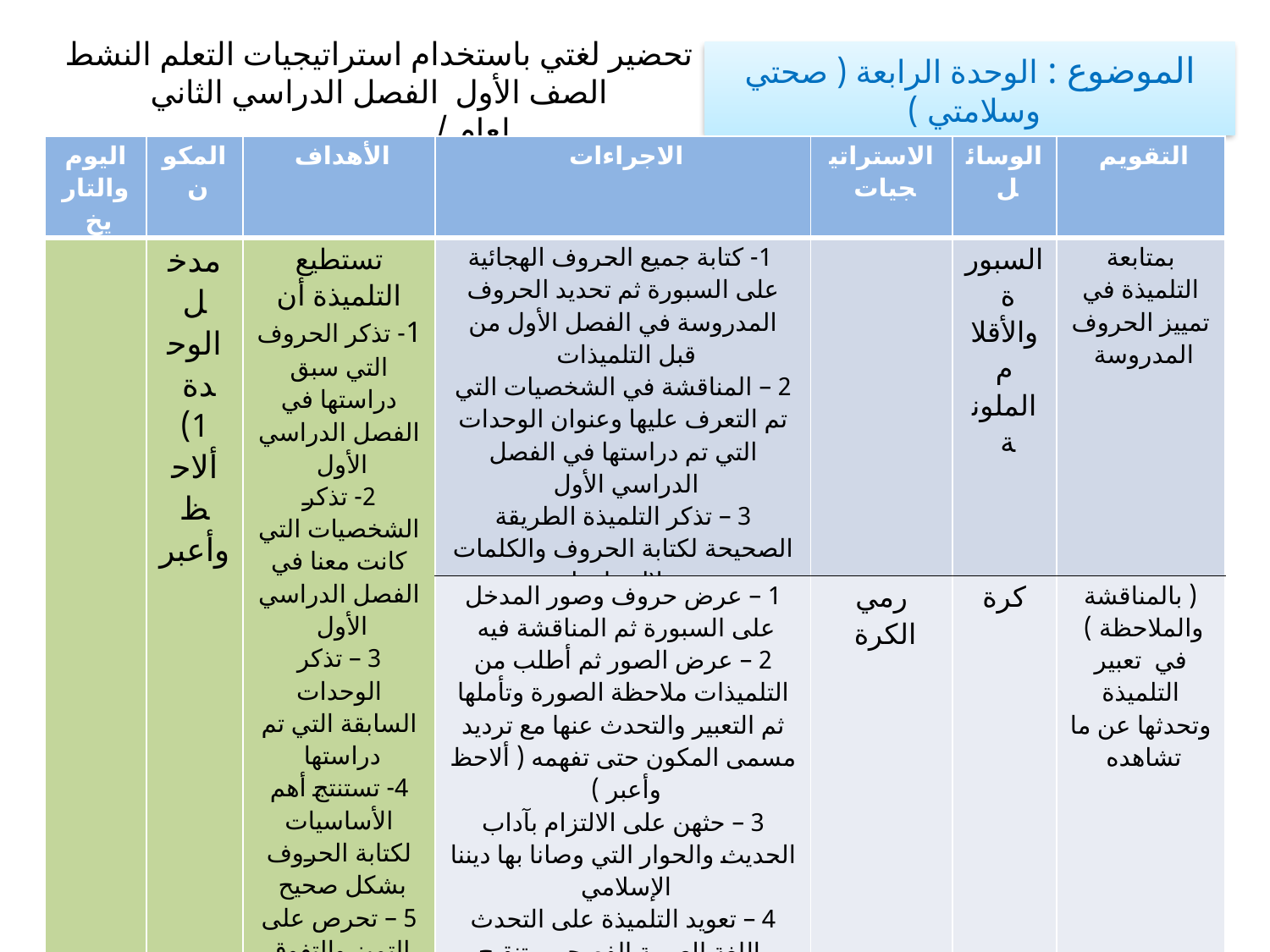

تحضير لغتي باستخدام استراتيجيات التعلم النشط
الصف الأول  الفصل الدراسي الثاني  لعام / ......................

الموضوع : الوحدة الرابعة ( صحتي وسلامتي )
| اليوم والتاريخ | المكون | الأهداف | الاجراءات | الاستراتيجيات | الوسائل | التقويم |
| --- | --- | --- | --- | --- | --- | --- |
|  | مدخل الوحدة 1) ألاحظ وأعبر | تستطيع التلميذة أن 1- تذكر الحروف التي سبق دراستها في الفصل الدراسي الأول 2- تذكر الشخصيات التي كانت معنا في الفصل الدراسي الأول 3 – تذكر الوحدات السابقة التي تم دراستها 4- تستنتج أهم الأساسيات لكتابة الحروف بشكل صحيح 5 – تحرص على التميز والتفوق مع بداية الدراسة 6 – تستنتج عنوان الوحدة ( صحتي وسلامتي ) | 1- كتابة جميع الحروف الهجائية على السبورة ثم تحديد الحروف المدروسة في الفصل الأول من قبل التلميذات 2 – المناقشة في الشخصيات التي تم التعرف عليها وعنوان الوحدات التي تم دراستها في الفصل الدراسي الأول 3 – تذكر التلميذة الطريقة الصحيحة لكتابة الحروف والكلمات من خلال ما تعلمته |  | السبورة والأقلام الملونة | بمتابعة التلميذة في تمييز الحروف المدروسة |
|  |  |  | 1 – عرض حروف وصور المدخل على السبورة ثم المناقشة فيه 2 – عرض الصور ثم أطلب من التلميذات ملاحظة الصورة وتأملها ثم التعبير والتحدث عنها مع ترديد مسمى المكون حتى تفهمه ( ألاحظ وأعبر ) 3 – حثهن على الالتزام بآداب الحديث والحوار التي وصانا بها ديننا الإسلامي 4 – تعويد التلميذة على التحدث باللغة العربية الفصحى وتنقيح مفرداتها حتى تتقنها | رمي الكرة | كرة | ( بالمناقشة والملاحظة ) في تعبير التلميذة وتحدثها عن ما تشاهده |